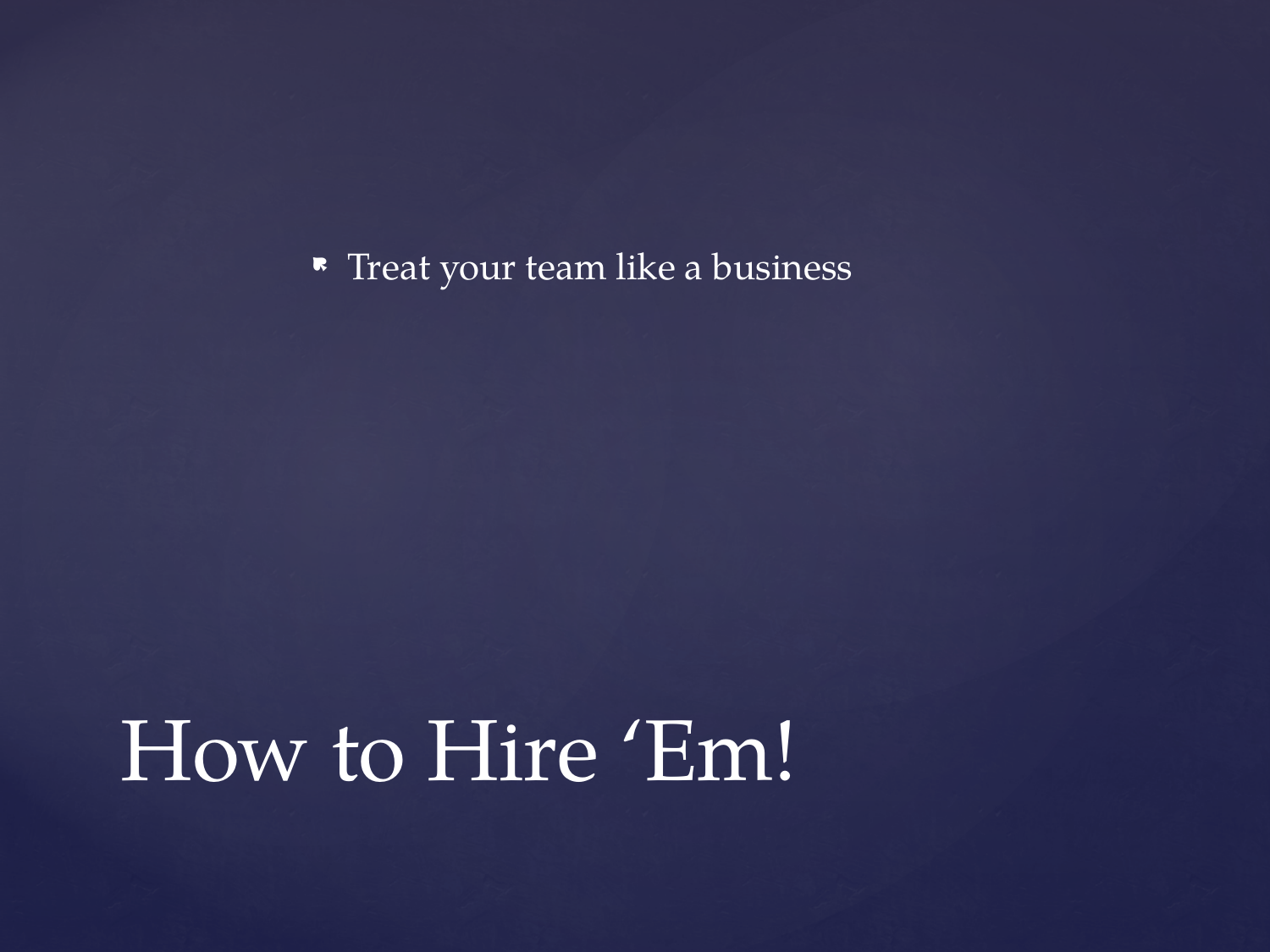

Treat your team like a business

# How to Hire ‘Em!